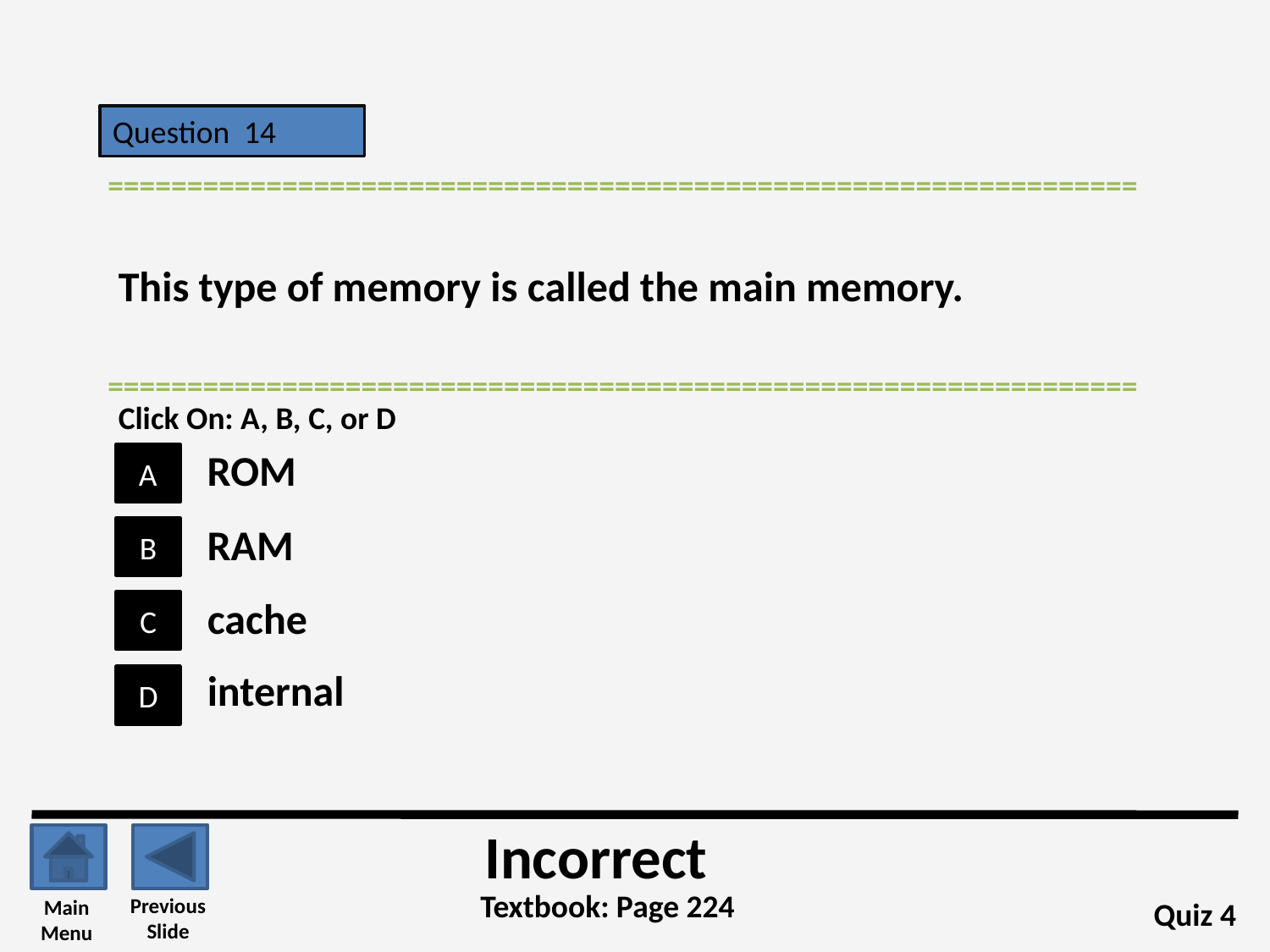

Question  14
=================================================================
This type of memory is called the main memory.
=================================================================
Click On: A, B, C, or D
ROM
A
RAM
B
cache
C
internal
D
Incorrect

Textbook: Page 224
Previous
Slide
Main
Menu
Quiz 4